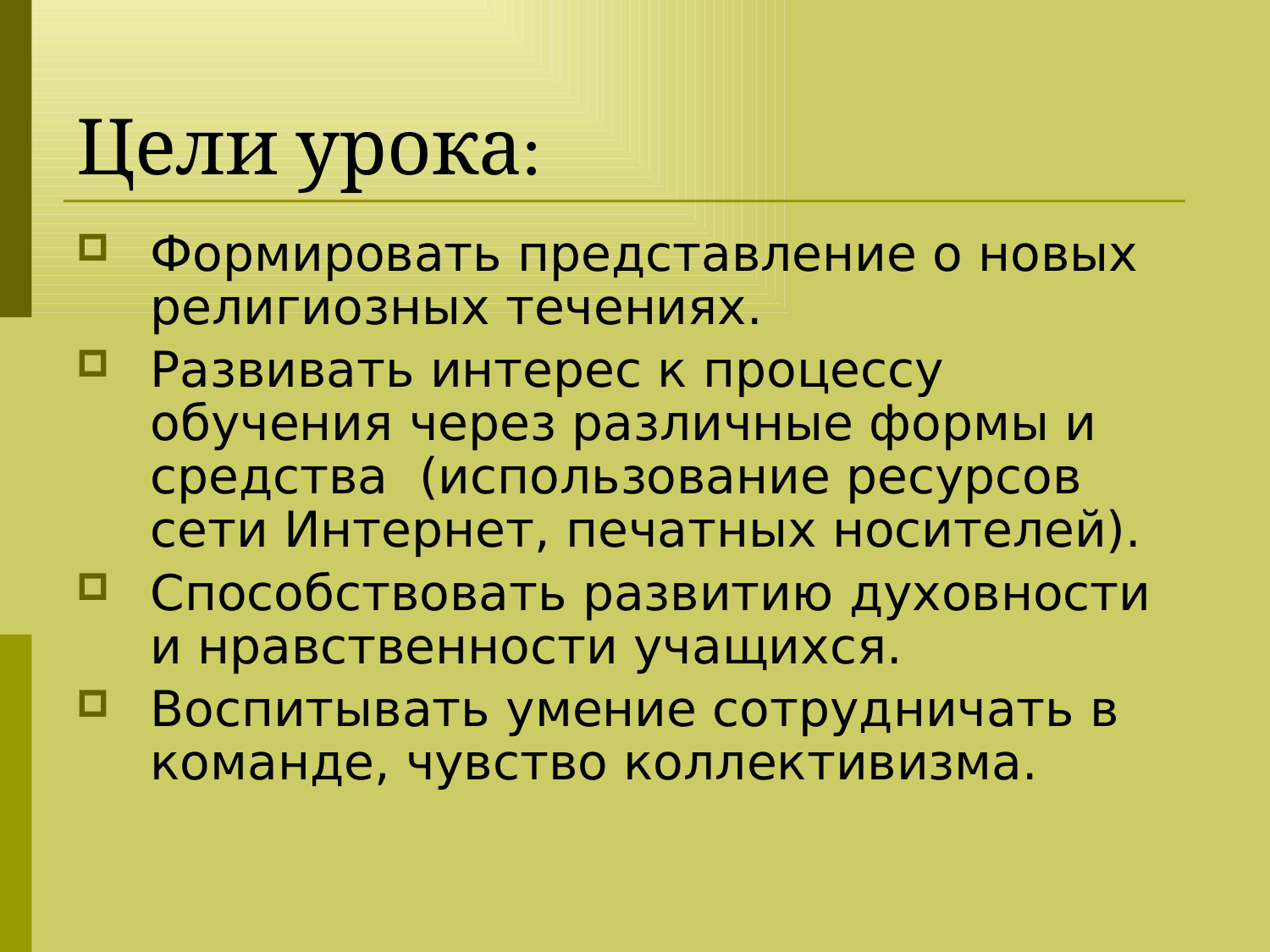

# Цели урока:
Формировать представление о новых религиозных течениях.
Развивать интерес к процессу обучения через различные формы и средства  (использование ресурсов сети Интернет, печатных носителей).
Способствовать развитию духовности и нравственности учащихся.
Воспитывать умение сотрудничать в команде, чувство коллективизма.